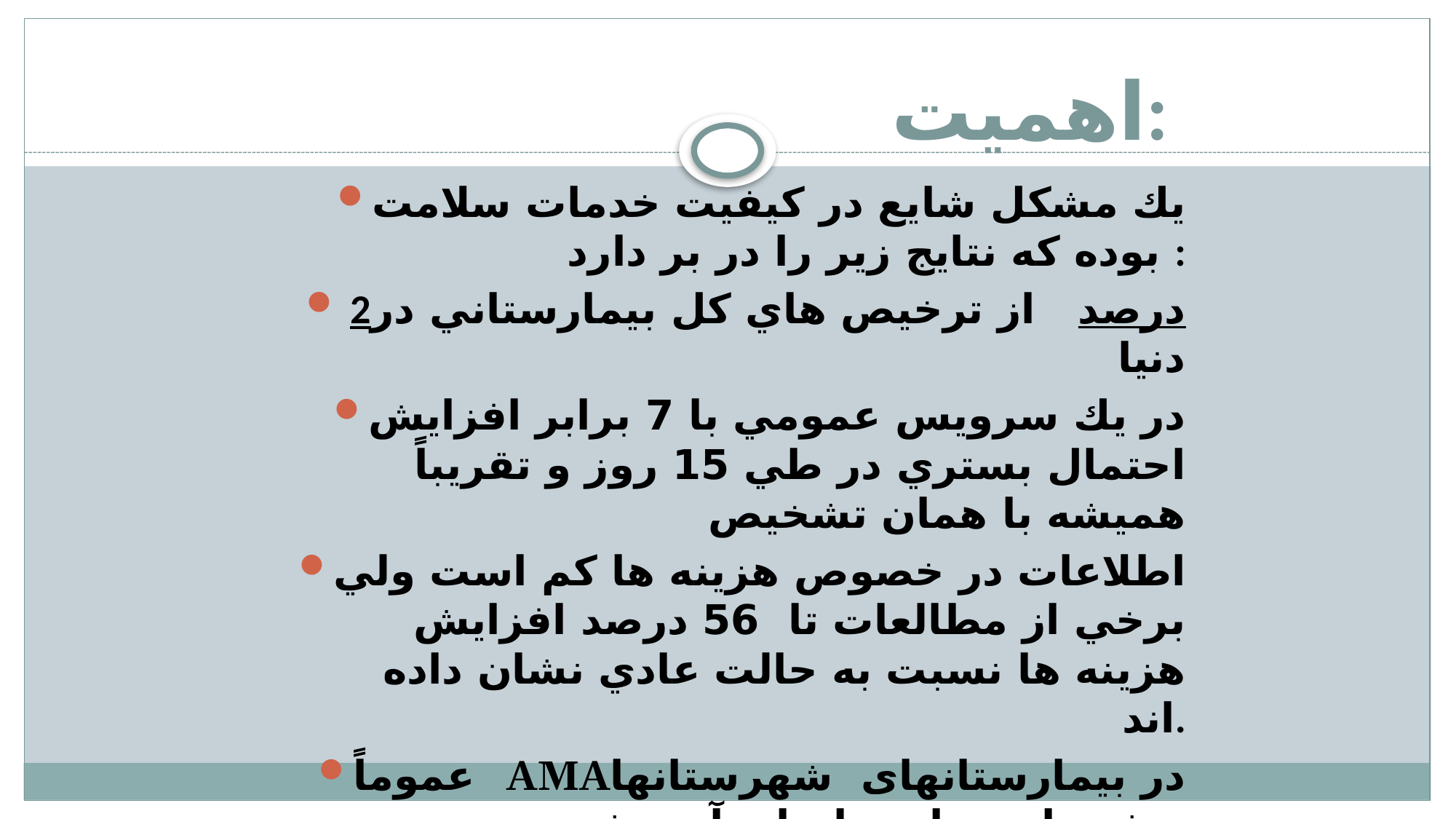

# اهميت:
يك مشكل شايع در كيفيت خدمات سلامت بوده كه نتايج زير را در بر دارد :
 2درصد   از ترخيص هاي كل بيمارستاني در دنيا
در يك سرويس عمومي با 7 برابر افزايش احتمال بستري در طي 15 روز و تقريباً هميشه با همان تشخيص
اطلاعات در خصوص هزينه ها كم است ولي برخي از مطالعات تا  56 درصد افزايش هزينه ها نسبت به حالت عادي نشان داده اند.
عموماً  AMAدر بیمارستانهای  شهرستانها بیشتر از بیمارستانهای آموزشی دیده می شود.
در بیمارستانهایی که شرایط نامساعدی دارند حدود 6% ازکل بیماران پذیرش شده و 13% از بیماران مبتلا به ایدز با رضایت شخصی بیمارستان را ترک می کنند.